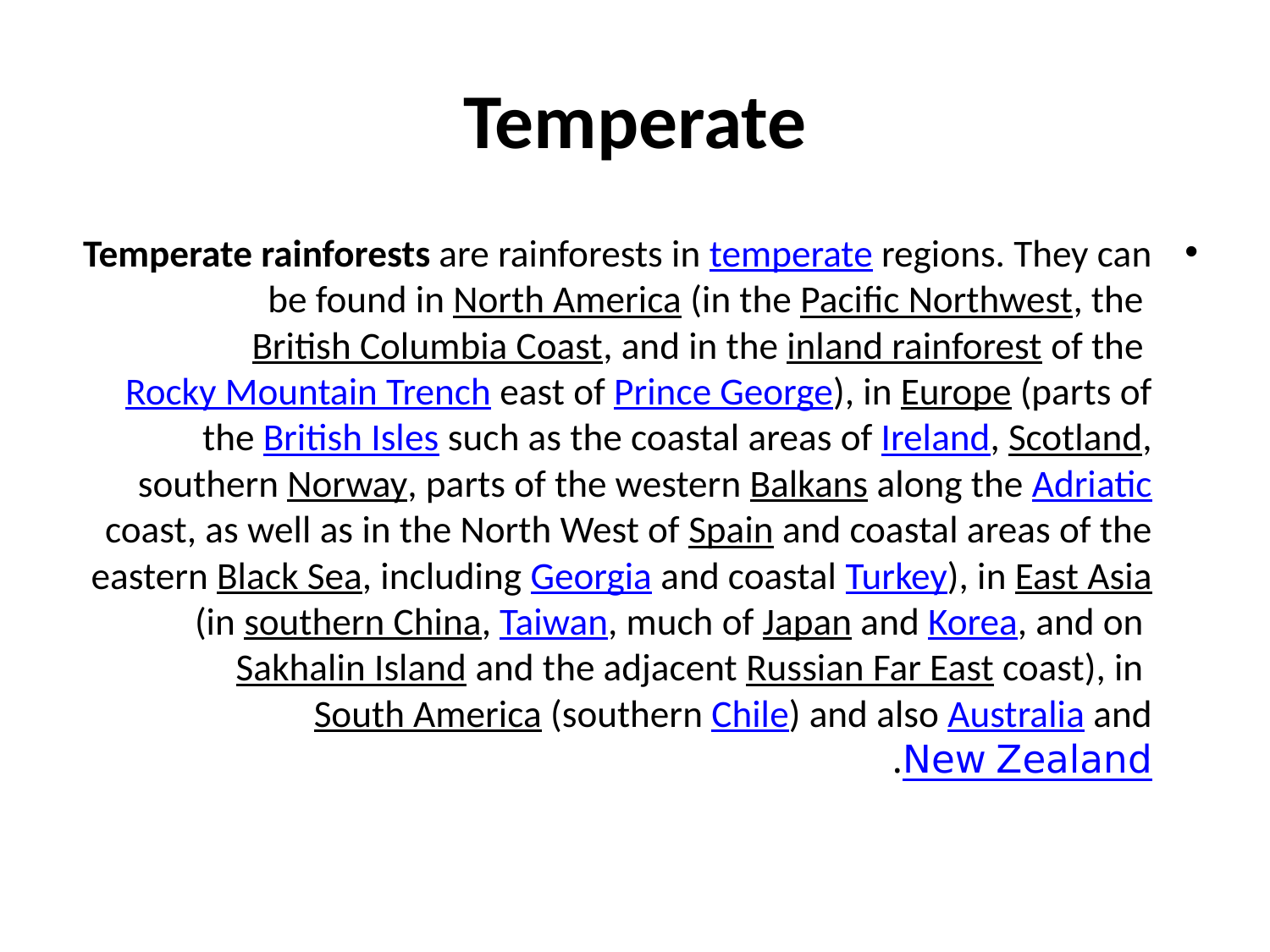

# Temperate
Temperate rainforests are rainforests in temperate regions. They can be found in North America (in the Pacific Northwest, the British Columbia Coast, and in the inland rainforest of the Rocky Mountain Trench east of Prince George), in Europe (parts of the British Isles such as the coastal areas of Ireland, Scotland, southern Norway, parts of the western Balkans along the Adriatic coast, as well as in the North West of Spain and coastal areas of the eastern Black Sea, including Georgia and coastal Turkey), in East Asia (in southern China, Taiwan, much of Japan and Korea, and on Sakhalin Island and the adjacent Russian Far East coast), in South America (southern Chile) and also Australia and New Zealand.